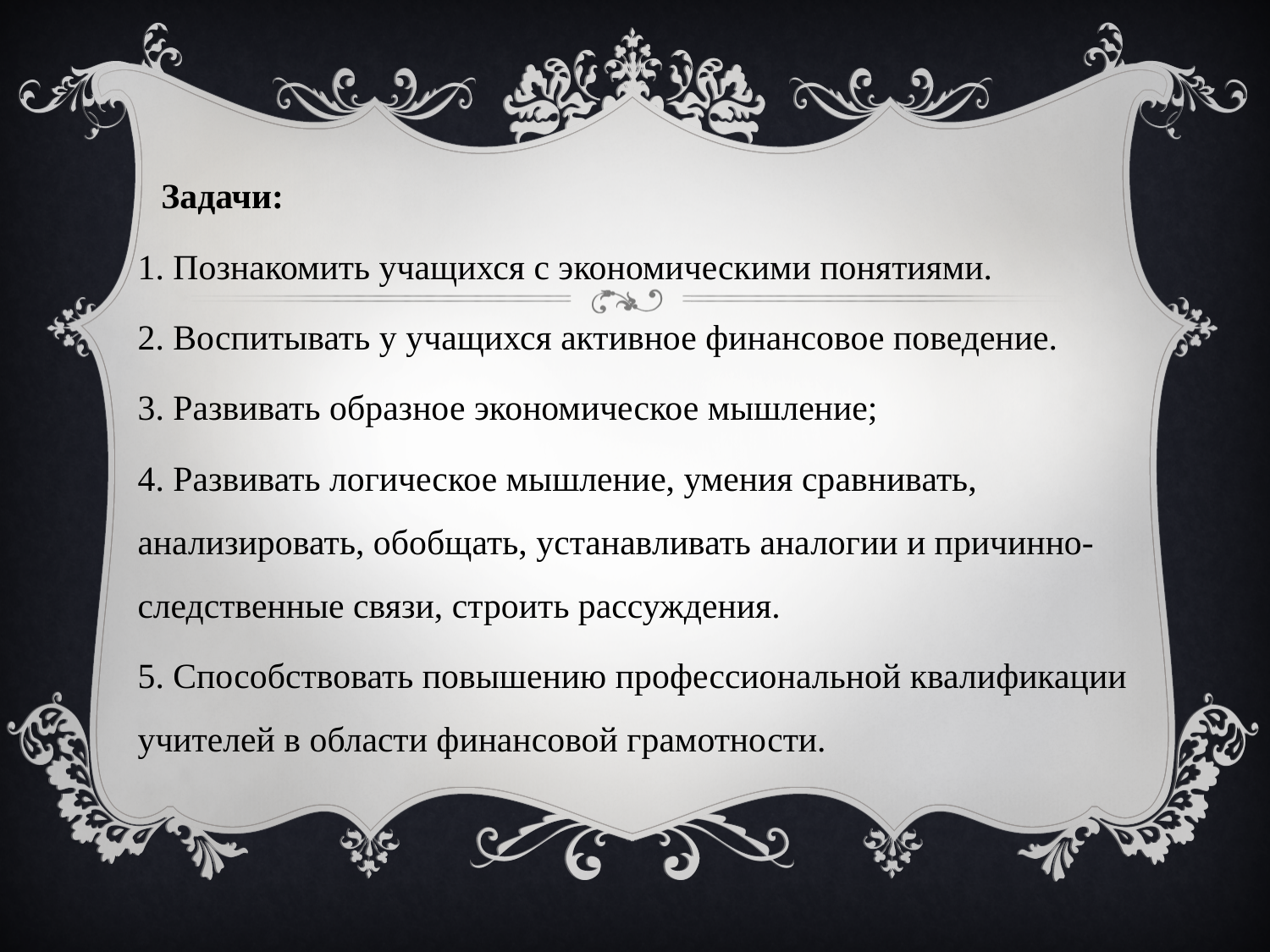

Задачи:
1. Познакомить учащихся с экономическими понятиями.
2. Воспитывать у учащихся активное финансовое поведение.
3. Развивать образное экономическое мышление;
4. Развивать логическое мышление, умения сравнивать, анализировать, обобщать, устанавливать аналогии и причинно-следственные связи, строить рассуждения.
5. Способствовать повышению профессиональной квалификации учителей в области финансовой грамотности.
#